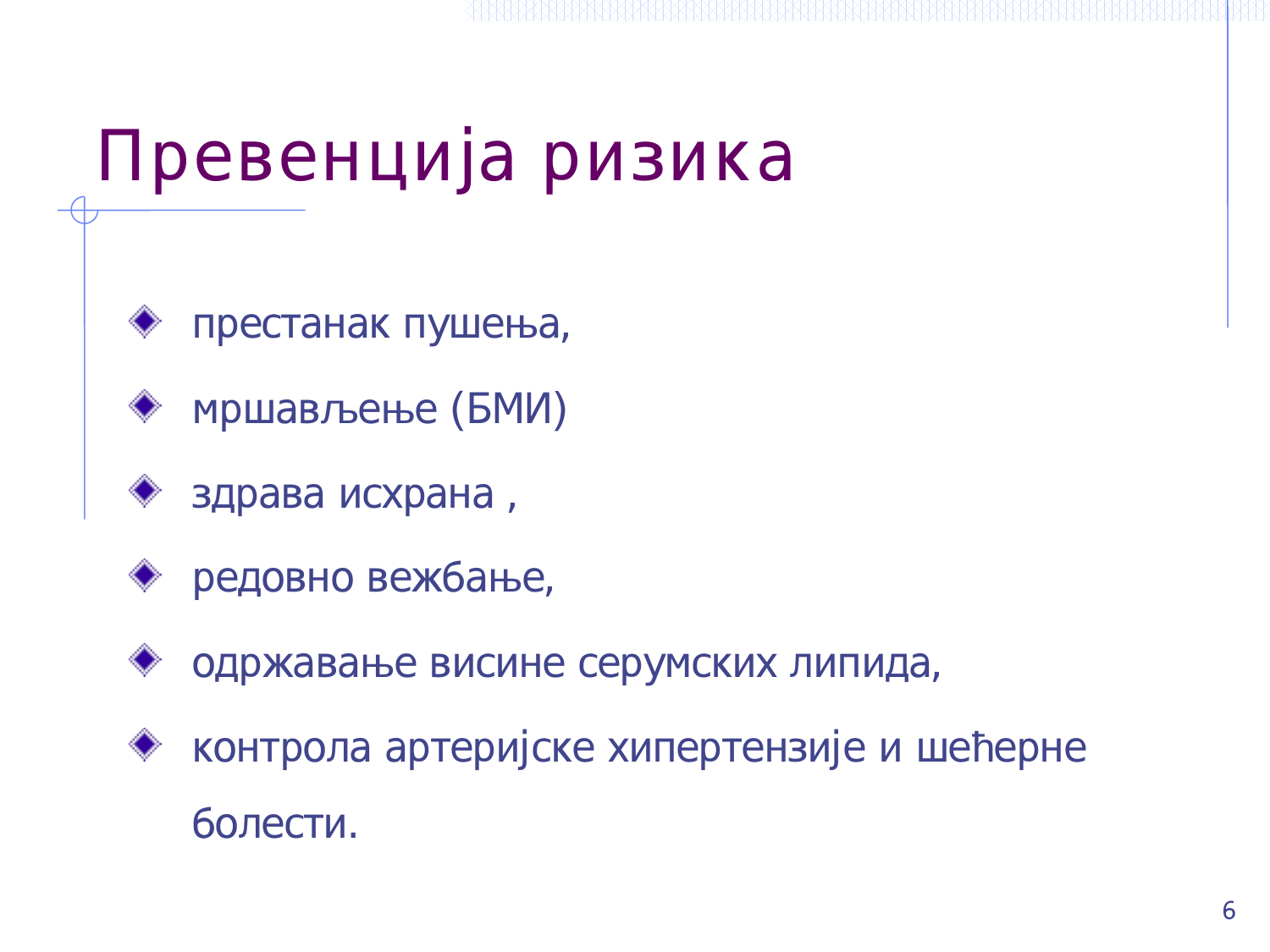

# Превенција ризика
престанак пушења,
мршављење (БМИ)
здрава исхрана ,
редовно вежбање,
одржавање висине серумских липида,
контрола артеријске хипертензије и шећерне болести.
6